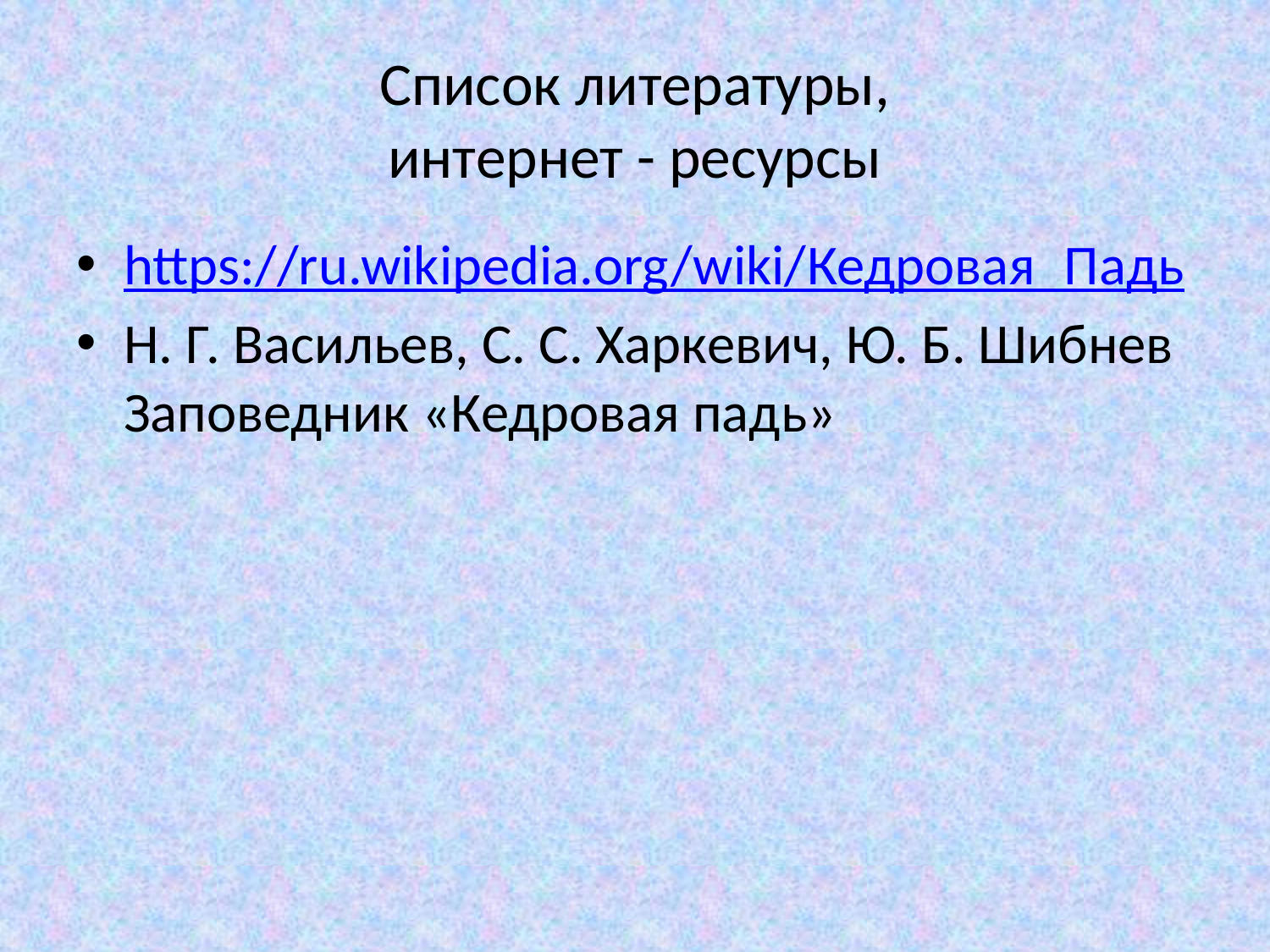

# Список литературы, интернет - ресурсы
https://ru.wikipedia.org/wiki/Кедровая_Падь
Н. Г. Васильев, С. С. Харкевич, Ю. Б. Шибнев Заповедник «Кедровая падь»